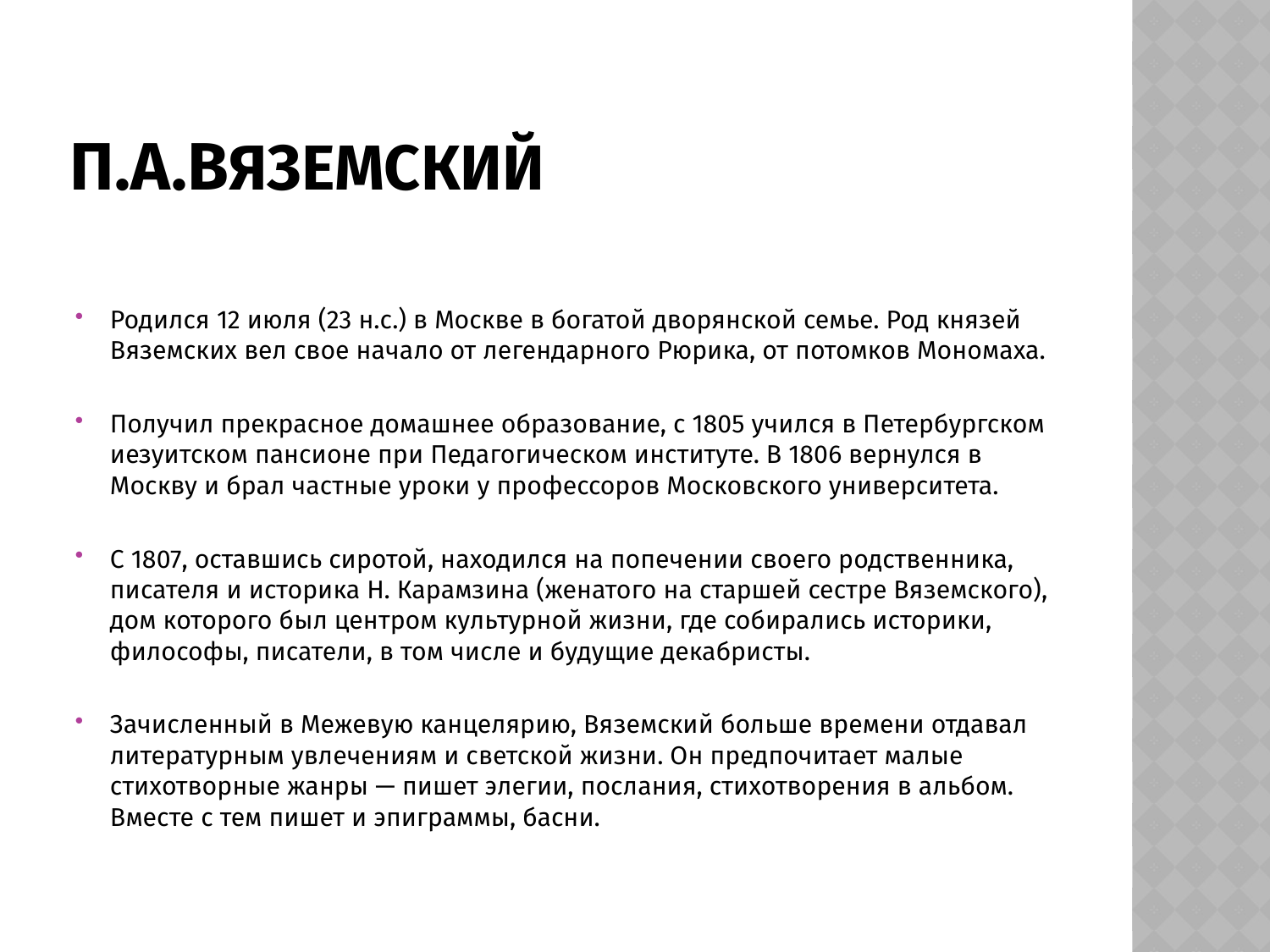

# П.А.ВяземскиЙ

Родился 12 июля (23 н.с.) в Москве в богатой дворянской семье. Род князей Вяземских вел свое начало от легендарного Рюрика, от потомков Мономаха.

Получил прекрасное домашнее образование, с 1805 учился в Петербургском иезуитском пансионе при Педагогическом институте. В 1806 вернулся в Москву и брал частные уроки у профессоров Московского университета.

С 1807, оставшись сиротой, находился на попечении своего родственника, писателя и историка Н. Карамзина (женатого на старшей сестре Вяземского), дом которого был центром культурной жизни, где собирались историки, философы, писатели, в том числе и будущие декабристы.

Зачисленный в Межевую канцелярию, Вяземский больше времени отдавал литературным увлечениям и светской жизни. Он предпочитает малые стихотворные жанры — пишет элегии, послания, стихотворения в альбом. Вместе с тем пишет и эпиграммы, басни.